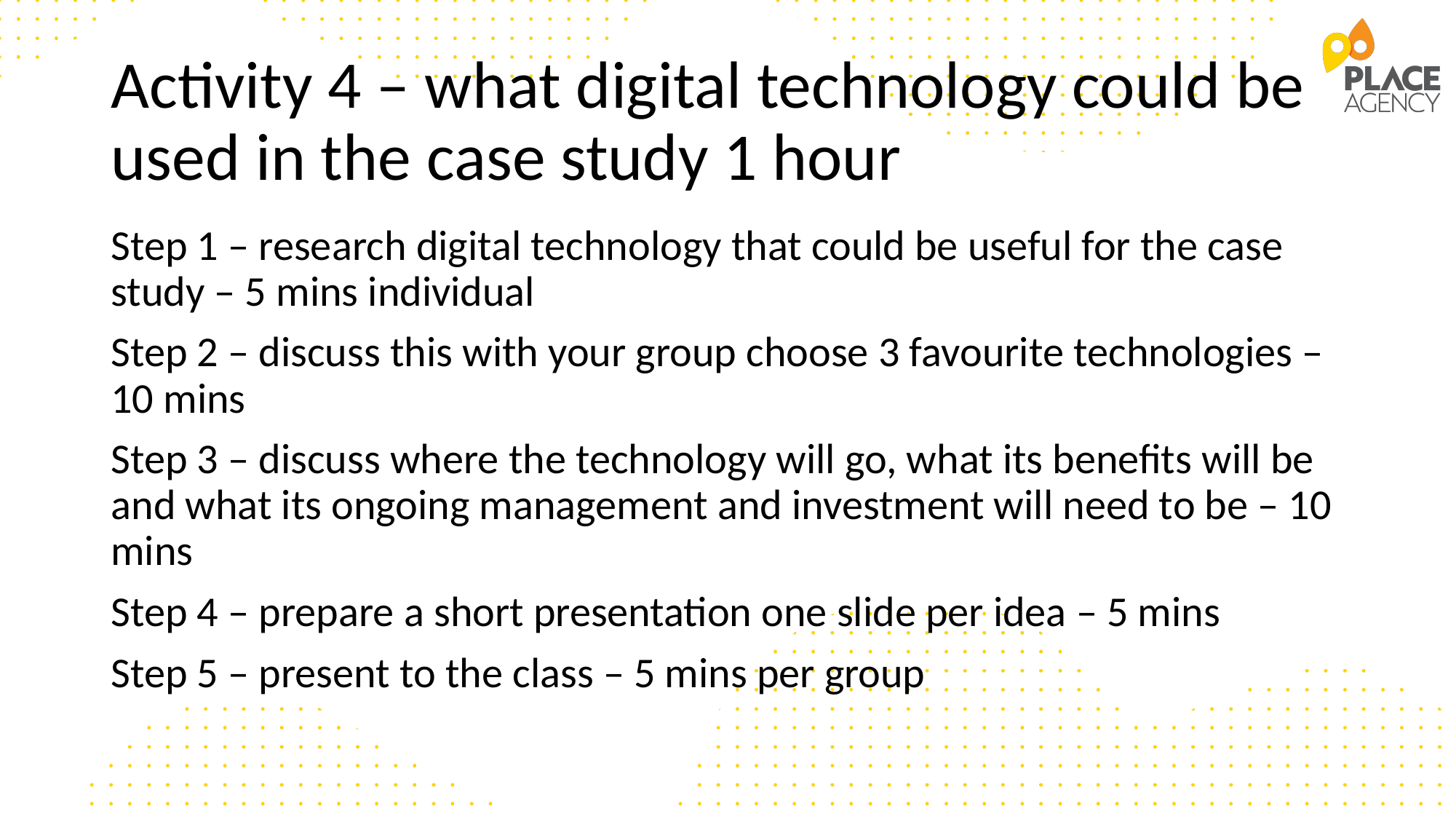

# Activity 4 – what digital technology could be used in the case study 1 hour
Step 1 – research digital technology that could be useful for the case study – 5 mins individual
Step 2 – discuss this with your group choose 3 favourite technologies – 10 mins
Step 3 – discuss where the technology will go, what its benefits will be and what its ongoing management and investment will need to be – 10 mins
Step 4 – prepare a short presentation one slide per idea – 5 mins
Step 5 – present to the class – 5 mins per group